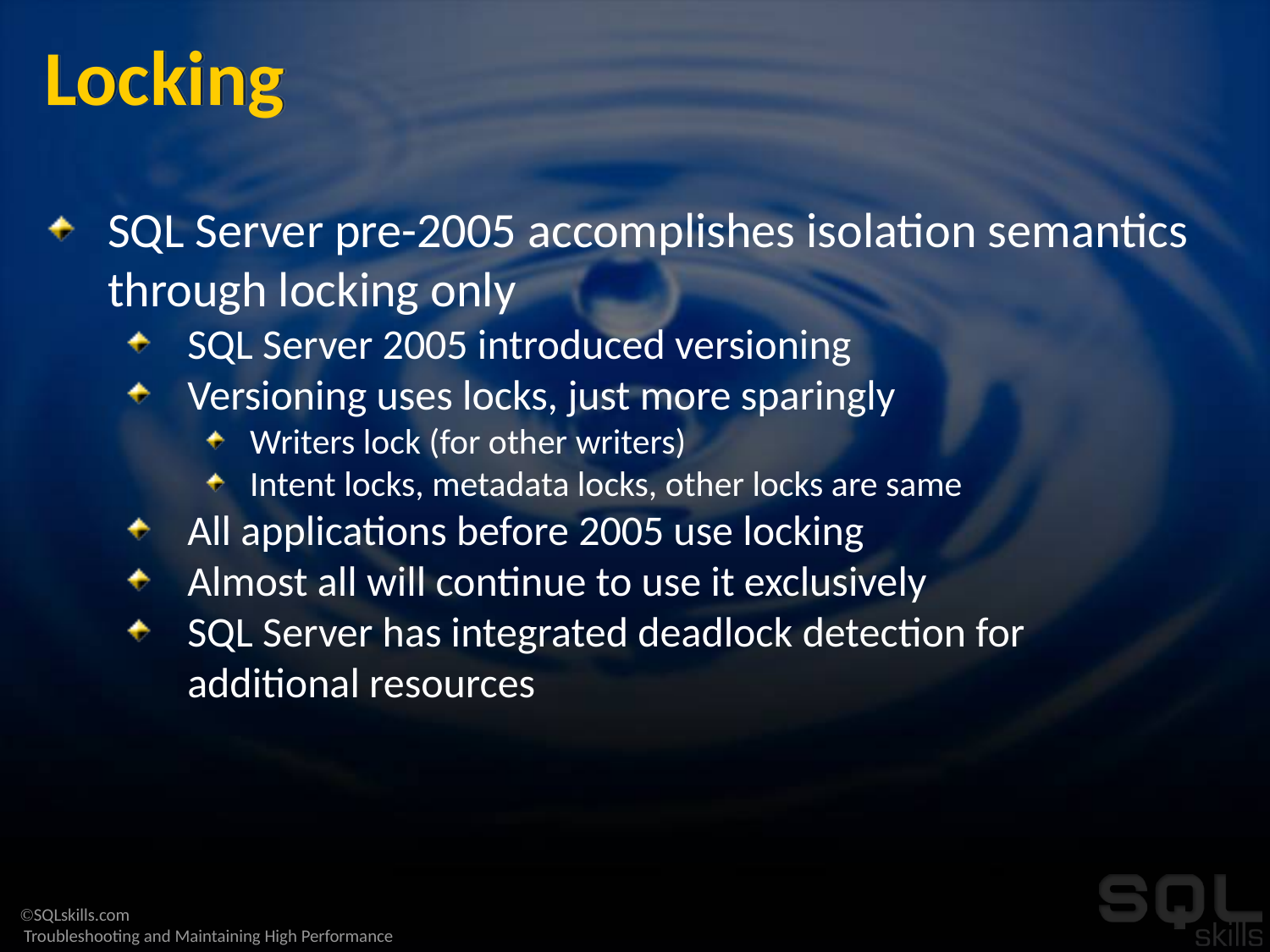

# Locking
SQL Server pre-2005 accomplishes isolation semantics through locking only
SQL Server 2005 introduced versioning
Versioning uses locks, just more sparingly
Writers lock (for other writers)
Intent locks, metadata locks, other locks are same
All applications before 2005 use locking
Almost all will continue to use it exclusively
SQL Server has integrated deadlock detection for additional resources